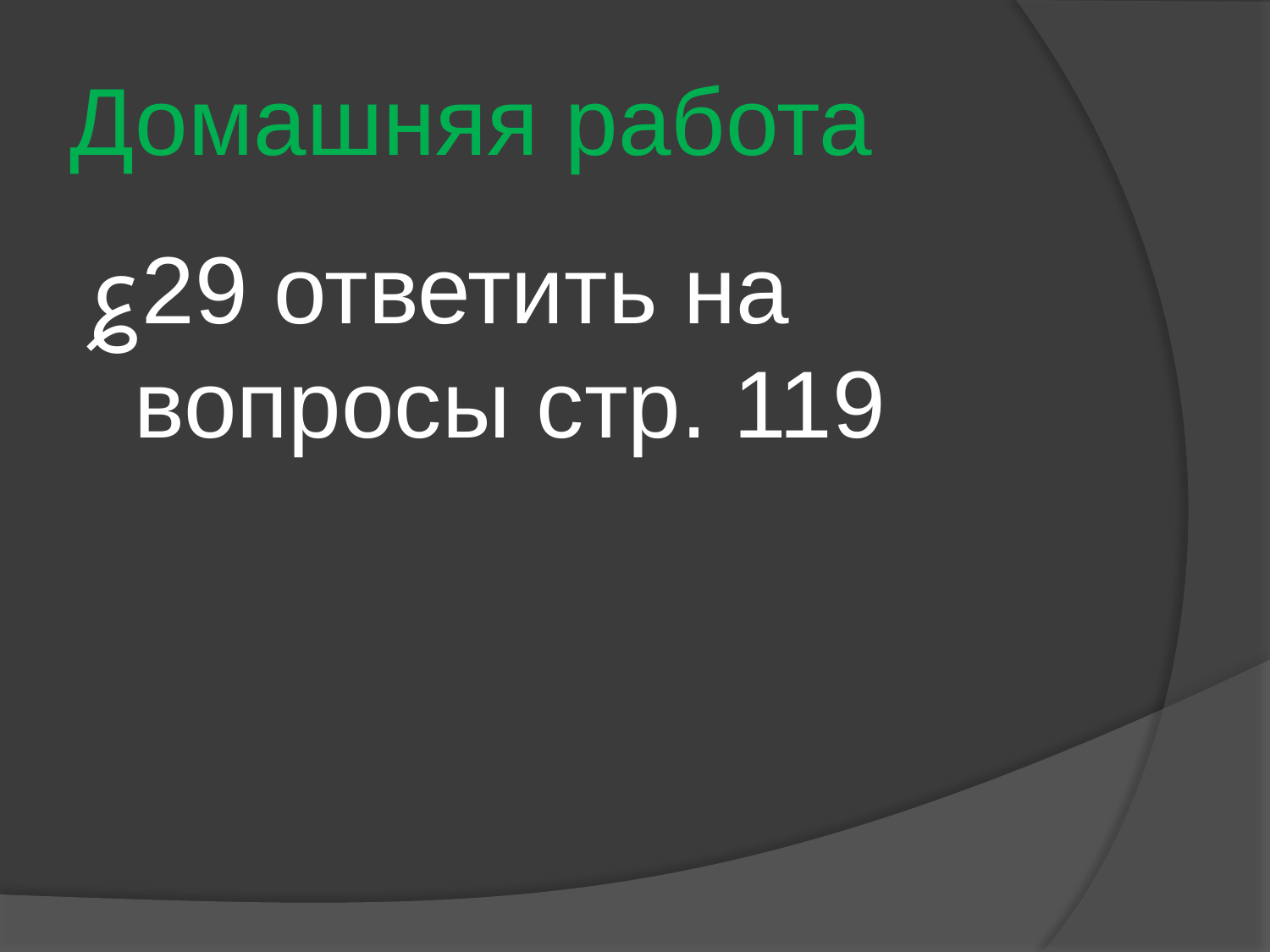

# Домашняя работа
؏29 ответить на вопросы стр. 119